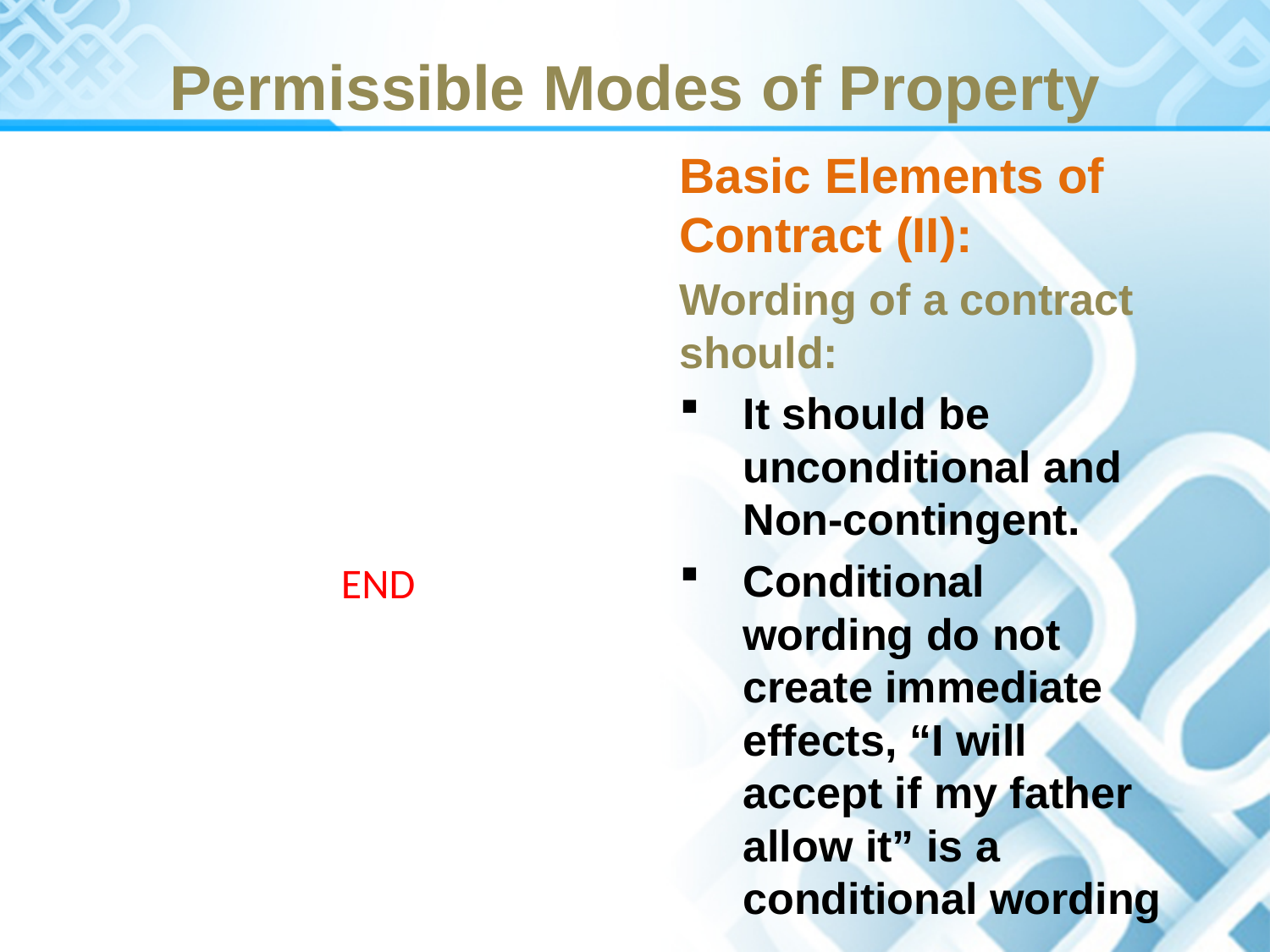

Permissible Modes of Property
Basic Elements of Contract (II):
Wording of a contract should:
It should be unconditional and Non-contingent.
Conditional wording do not create immediate effects, “I will accept if my father allow it” is a conditional wording
END